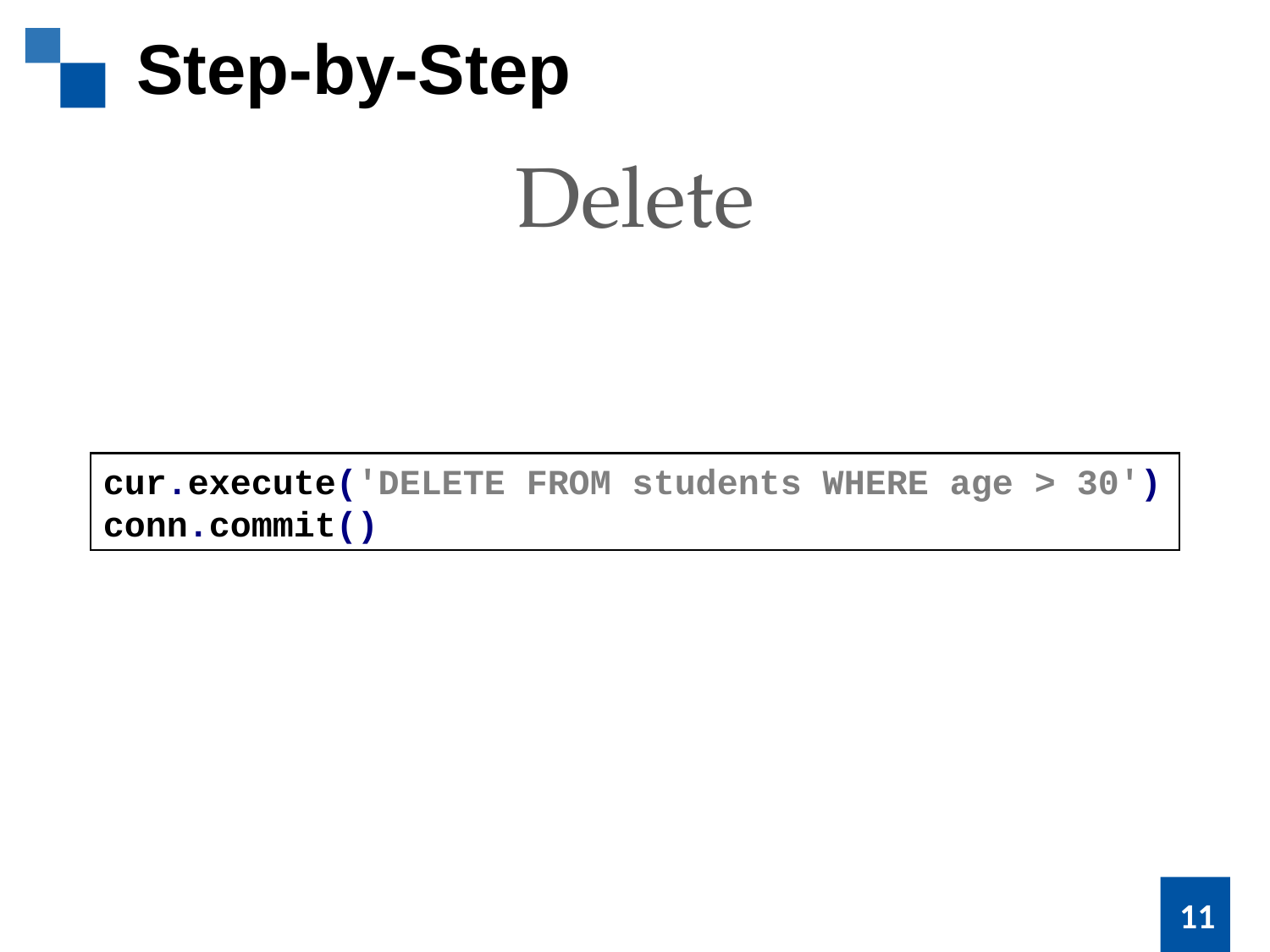

Step-by-Step
Delete
cur.execute('DELETE FROM students WHERE age > 30')
conn.commit()
11